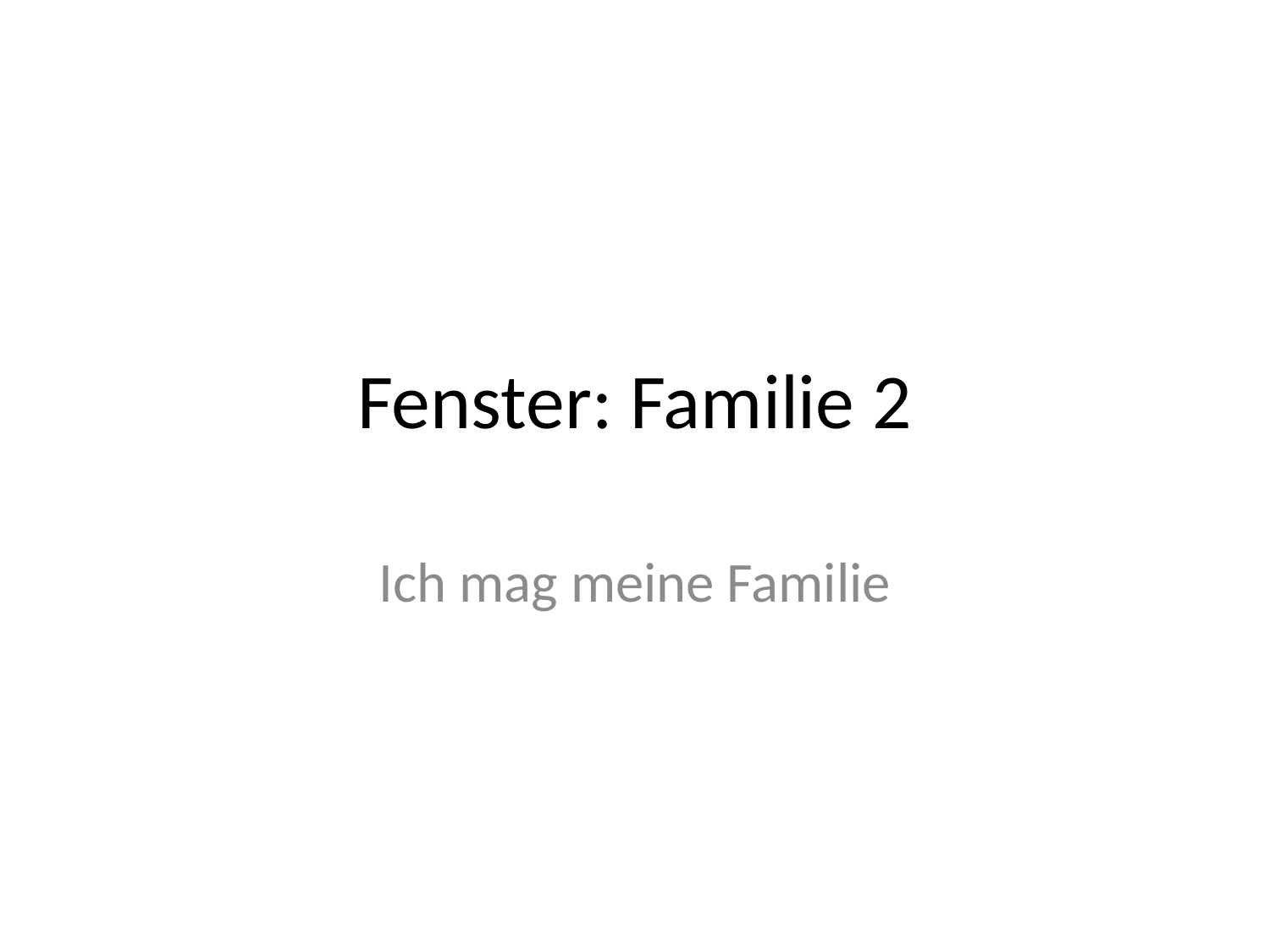

# Fenster: Familie 2
Ich mag meine Familie